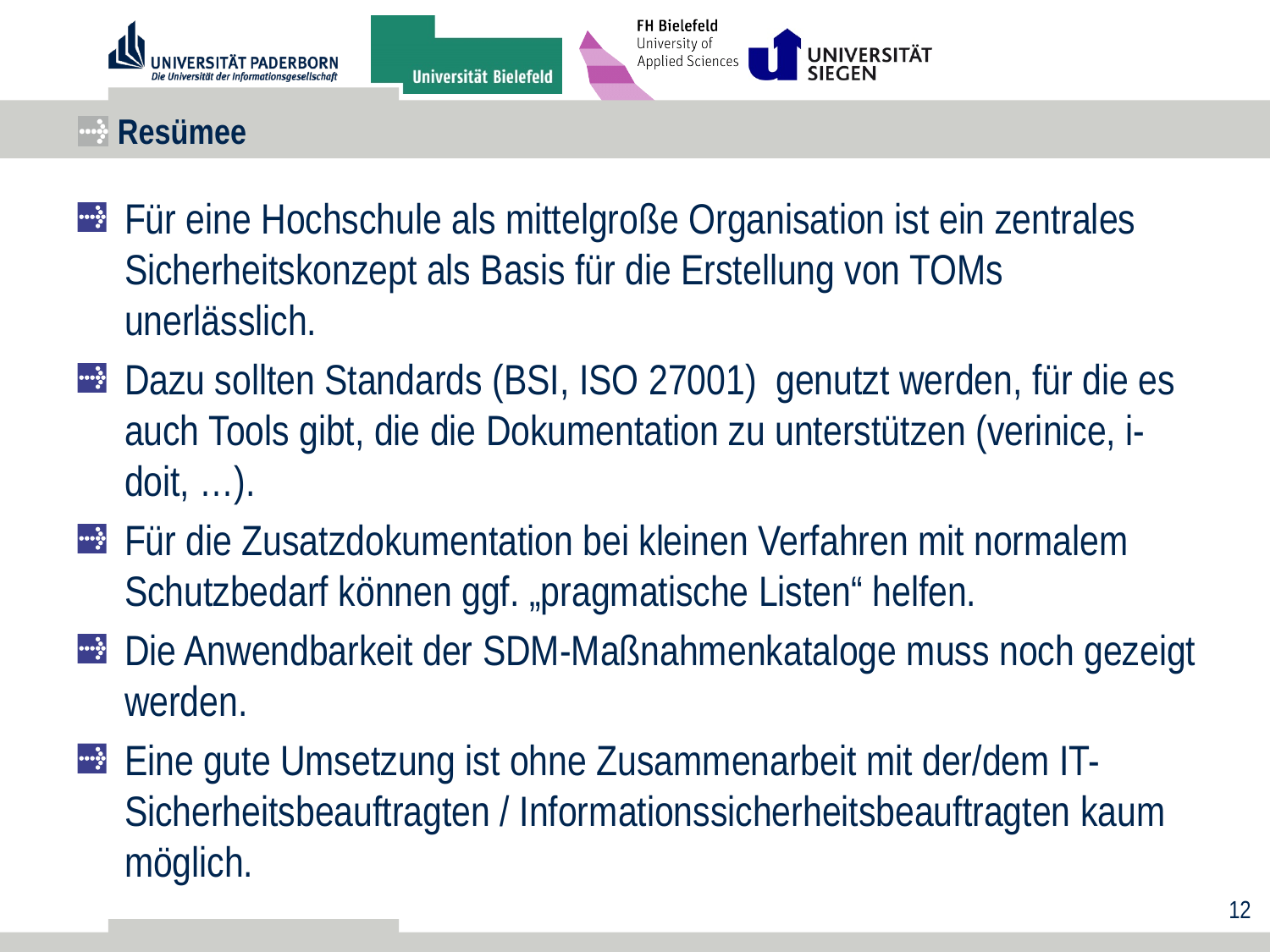

# Resümee
Für eine Hochschule als mittelgroße Organisation ist ein zentrales Sicherheitskonzept als Basis für die Erstellung von TOMs unerlässlich.
Dazu sollten Standards (BSI, ISO 27001)  genutzt werden, für die es auch Tools gibt, die die Dokumentation zu unterstützen (verinice, i-doit, …).
Für die Zusatzdokumentation bei kleinen Verfahren mit normalem Schutzbedarf können ggf. „pragmatische Listen“ helfen.
Die Anwendbarkeit der SDM-Maßnahmenkataloge muss noch gezeigt werden.
Eine gute Umsetzung ist ohne Zusammenarbeit mit der/dem IT-Sicherheitsbeauftragten / Informationssicherheitsbeauftragten kaum möglich.
12